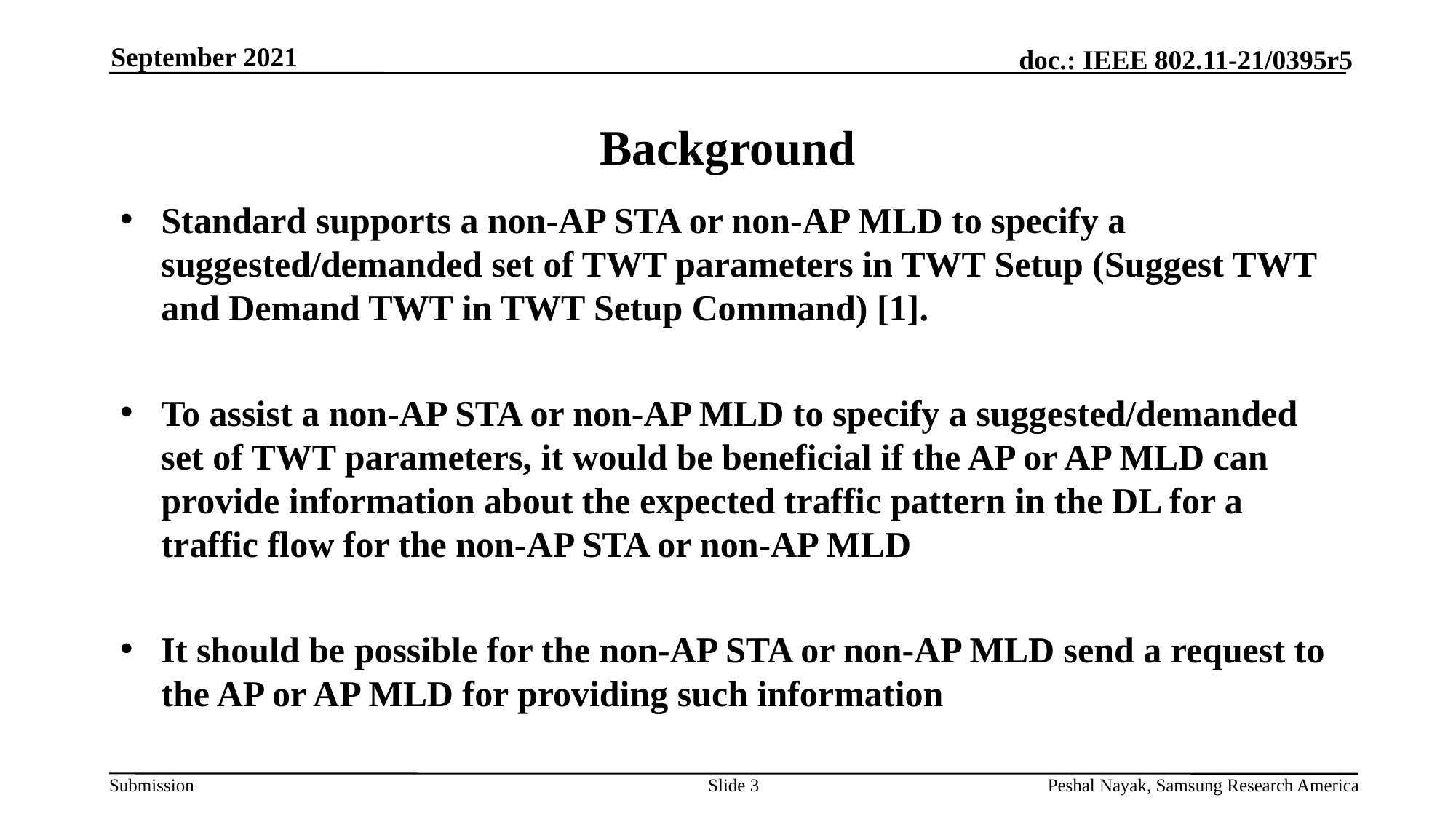

September 2021
# Background
Standard supports a non-AP STA or non-AP MLD to specify a suggested/demanded set of TWT parameters in TWT Setup (Suggest TWT and Demand TWT in TWT Setup Command) [1].

To assist a non-AP STA or non-AP MLD to specify a suggested/demanded set of TWT parameters, it would be beneficial if the AP or AP MLD can provide information about the expected traffic pattern in the DL for a traffic flow for the non-AP STA or non-AP MLD

It should be possible for the non-AP STA or non-AP MLD send a request to the AP or AP MLD for providing such information

Slide 3
Peshal Nayak, Samsung Research America